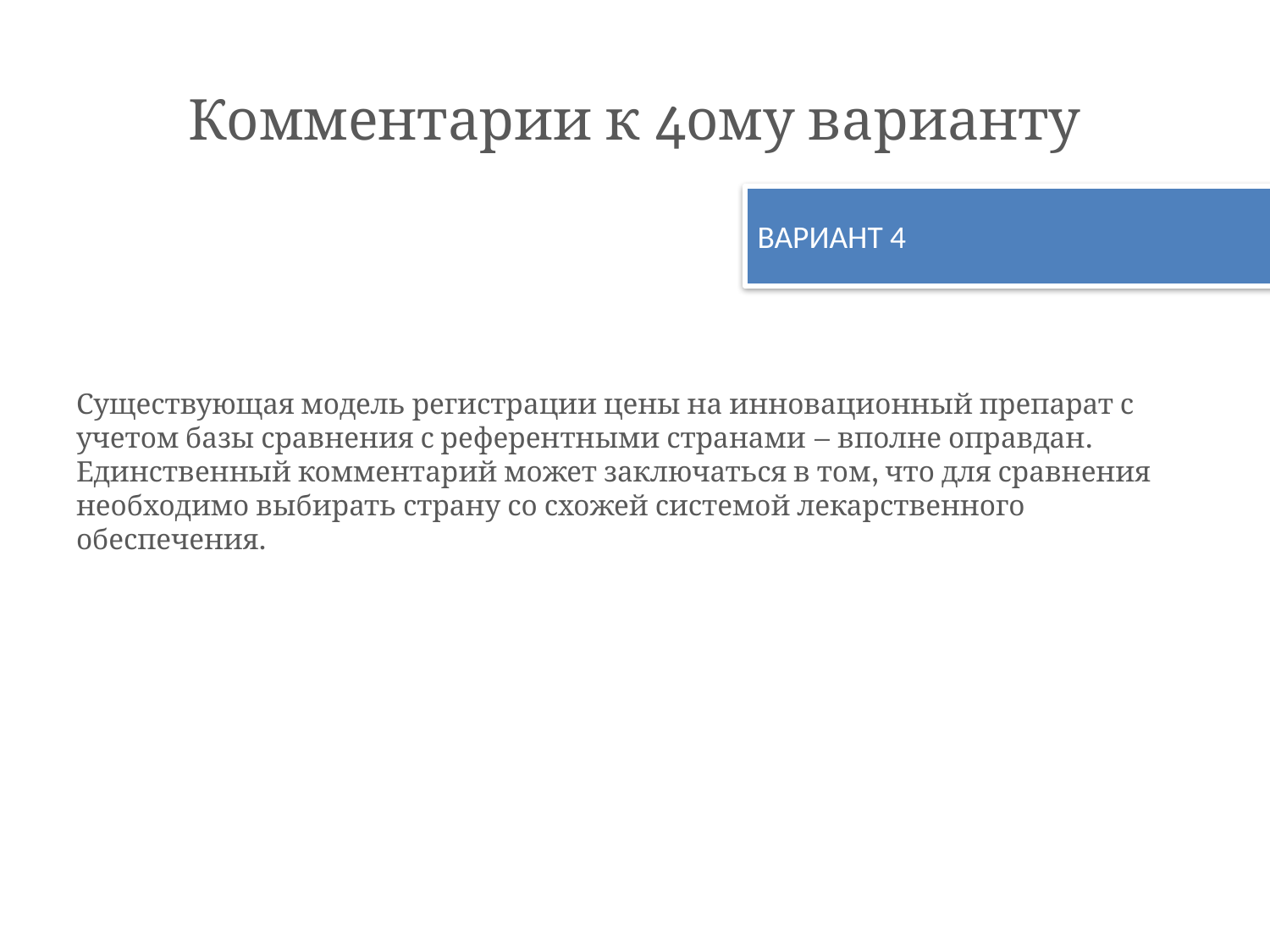

# Комментарии к 4ому варианту
ВАРИАНТ 4

Существующая модель регистрации цены на инновационный препарат с учетом базы сравнения с референтными странами – вполне оправдан. Единственный комментарий может заключаться в том, что для сравнения необходимо выбирать страну со схожей системой лекарственного обеспечения.